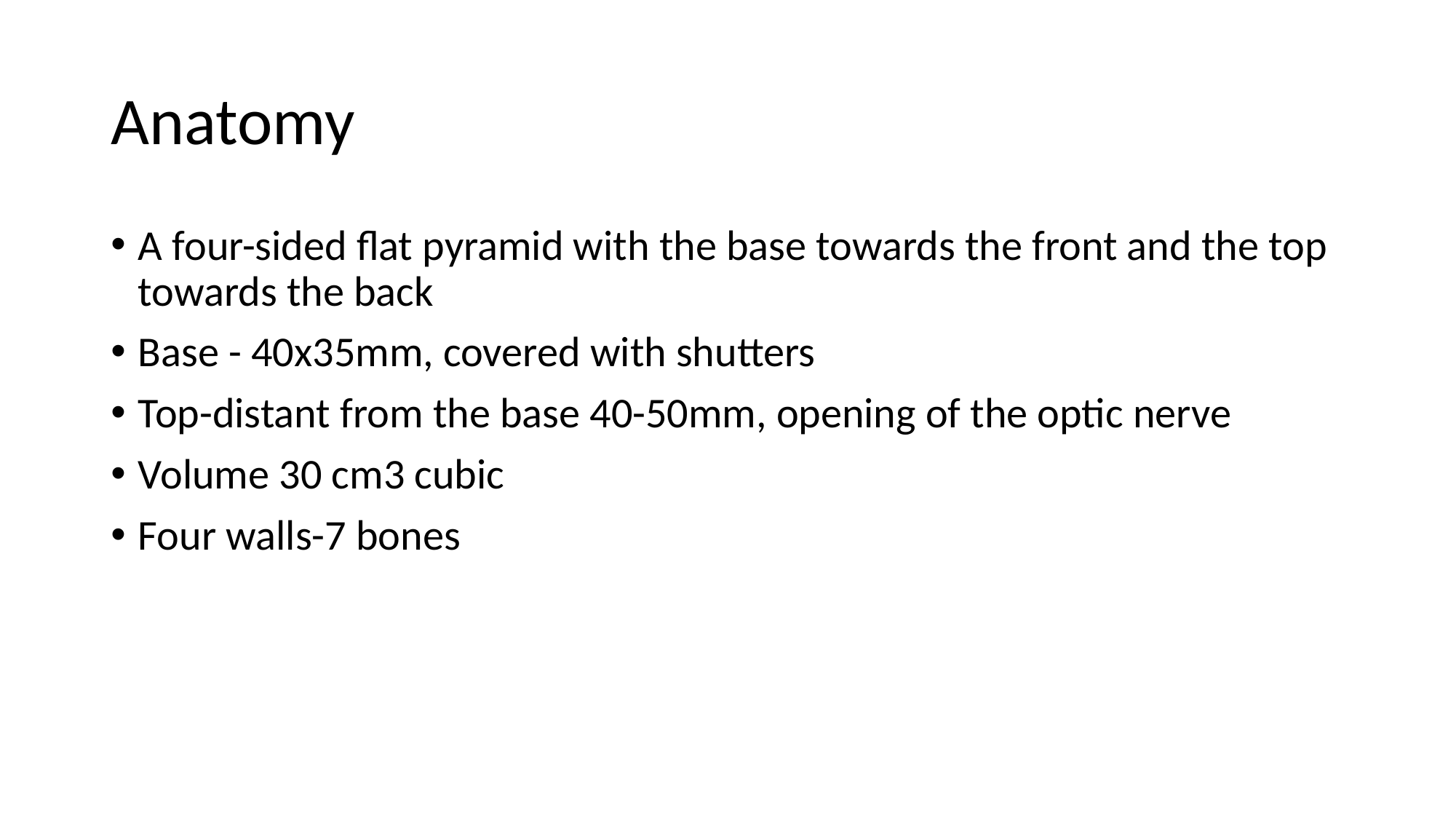

# Anatomy
A four-sided flat pyramid with the base towards the front and the top towards the back
Base - 40x35mm, covered with shutters
Top-distant from the base 40-50mm, opening of the optic nerve
Volume 30 cm3 cubic
Four walls-7 bones